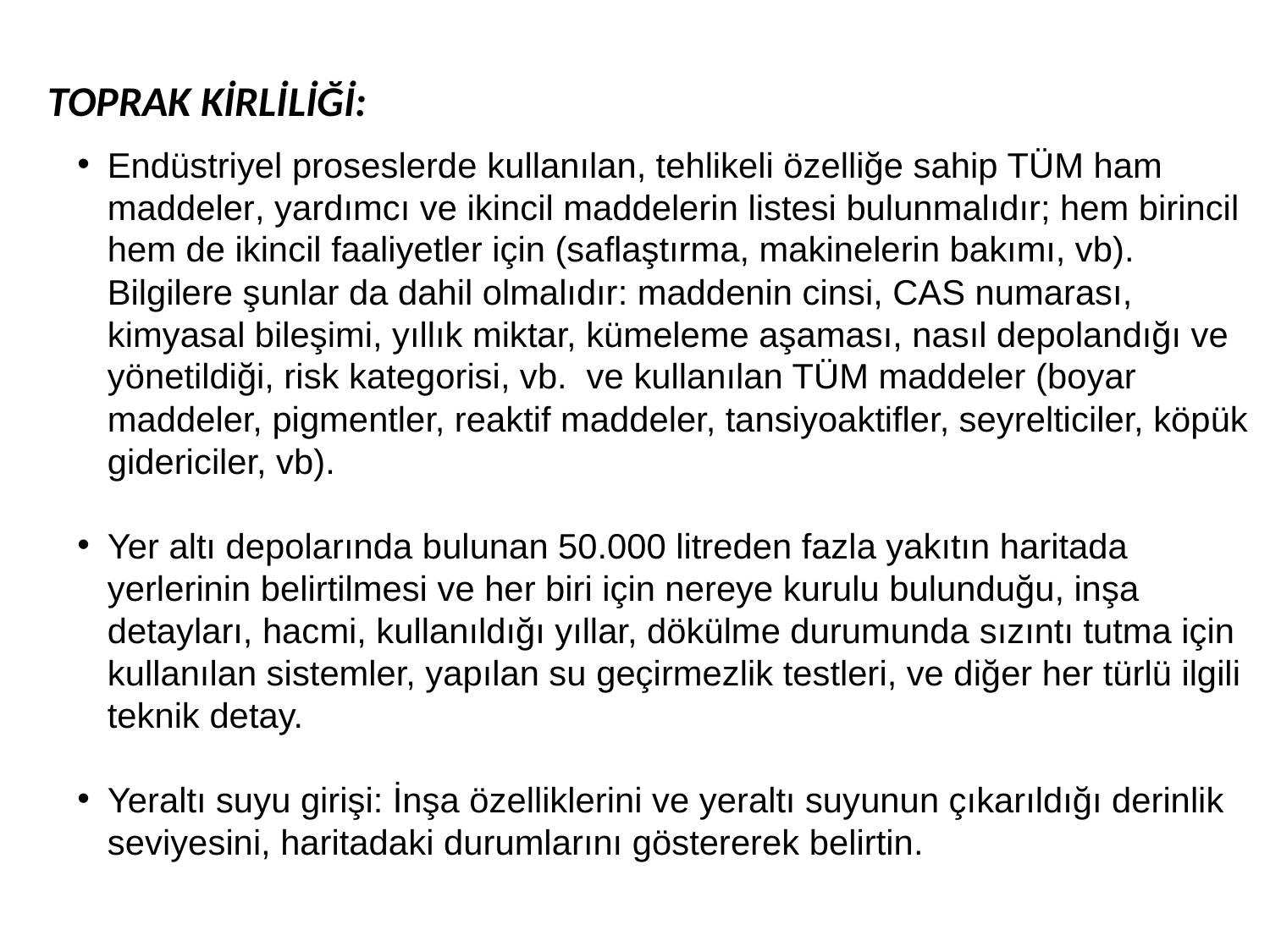

# TOPRAK KİRLİLİĞİ:
Endüstriyel proseslerde kullanılan, tehlikeli özelliğe sahip TÜM ham maddeler, yardımcı ve ikincil maddelerin listesi bulunmalıdır; hem birincil hem de ikincil faaliyetler için (saflaştırma, makinelerin bakımı, vb). Bilgilere şunlar da dahil olmalıdır: maddenin cinsi, CAS numarası, kimyasal bileşimi, yıllık miktar, kümeleme aşaması, nasıl depolandığı ve yönetildiği, risk kategorisi, vb.  ve kullanılan TÜM maddeler (boyar maddeler, pigmentler, reaktif maddeler, tansiyoaktifler, seyrelticiler, köpük gidericiler, vb).

Yer altı depolarında bulunan 50.000 litreden fazla yakıtın haritada yerlerinin belirtilmesi ve her biri için nereye kurulu bulunduğu, inşa detayları, hacmi, kullanıldığı yıllar, dökülme durumunda sızıntı tutma için kullanılan sistemler, yapılan su geçirmezlik testleri, ve diğer her türlü ilgili teknik detay.

Yeraltı suyu girişi: İnşa özelliklerini ve yeraltı suyunun çıkarıldığı derinlik seviyesini, haritadaki durumlarını göstererek belirtin.